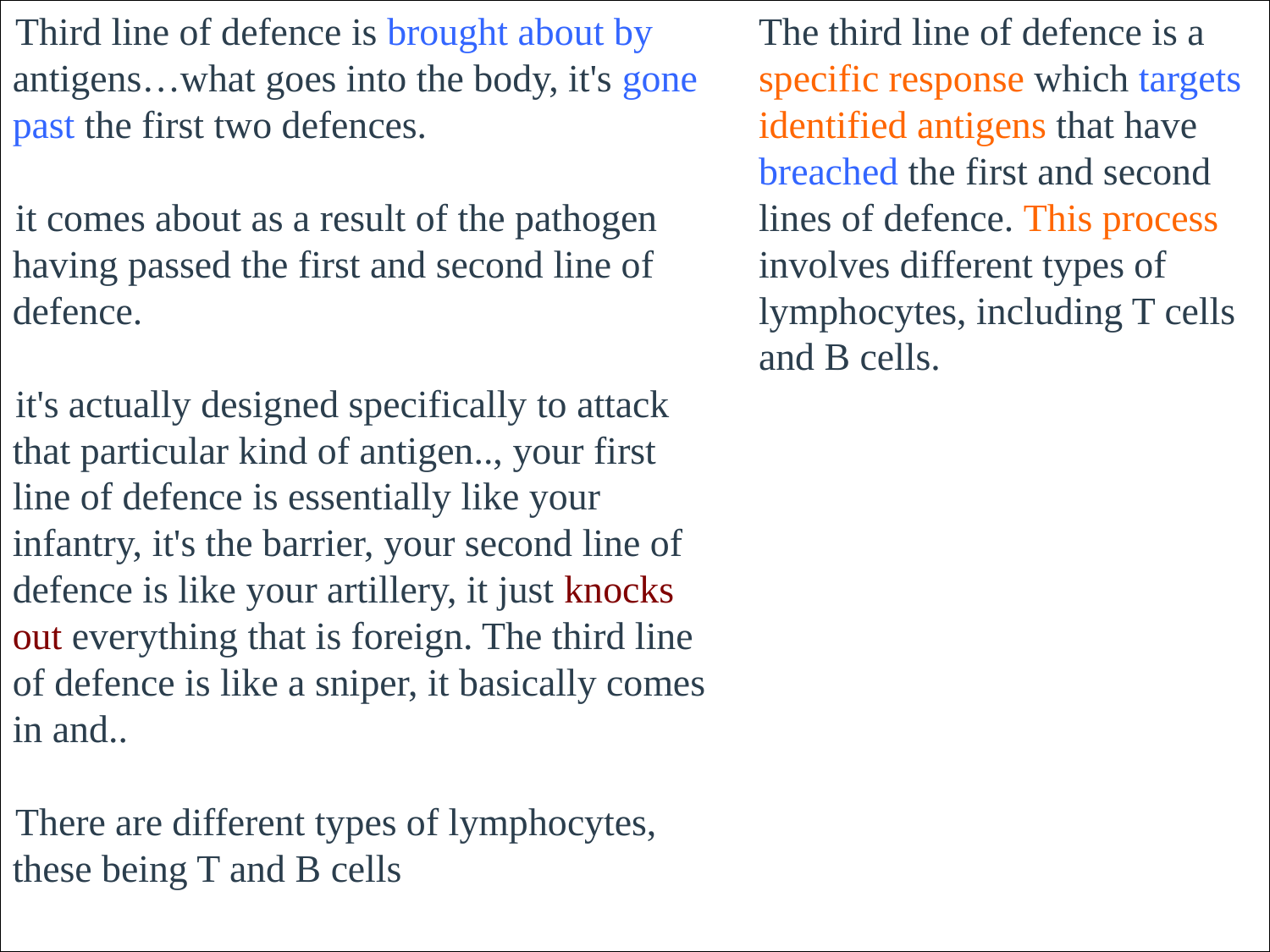

Third line of defence is brought about by antigens…what goes into the body, it's gone past the first two defences.

it comes about as a result of the pathogen having passed the first and second line of defence.

it's actually designed specifically to attack that particular kind of antigen.., your first line of defence is essentially like your infantry, it's the barrier, your second line of defence is like your artillery, it just knocks out everything that is foreign. The third line of defence is like a sniper, it basically comes in and..

There are different types of lymphocytes, these being T and B cells
	The third line of defence is a specific response which targets identified antigens that have breached the first and second lines of defence. This process involves different types of lymphocytes, including T cells and B cells.

#
www.legitimationcodetheory.com
83